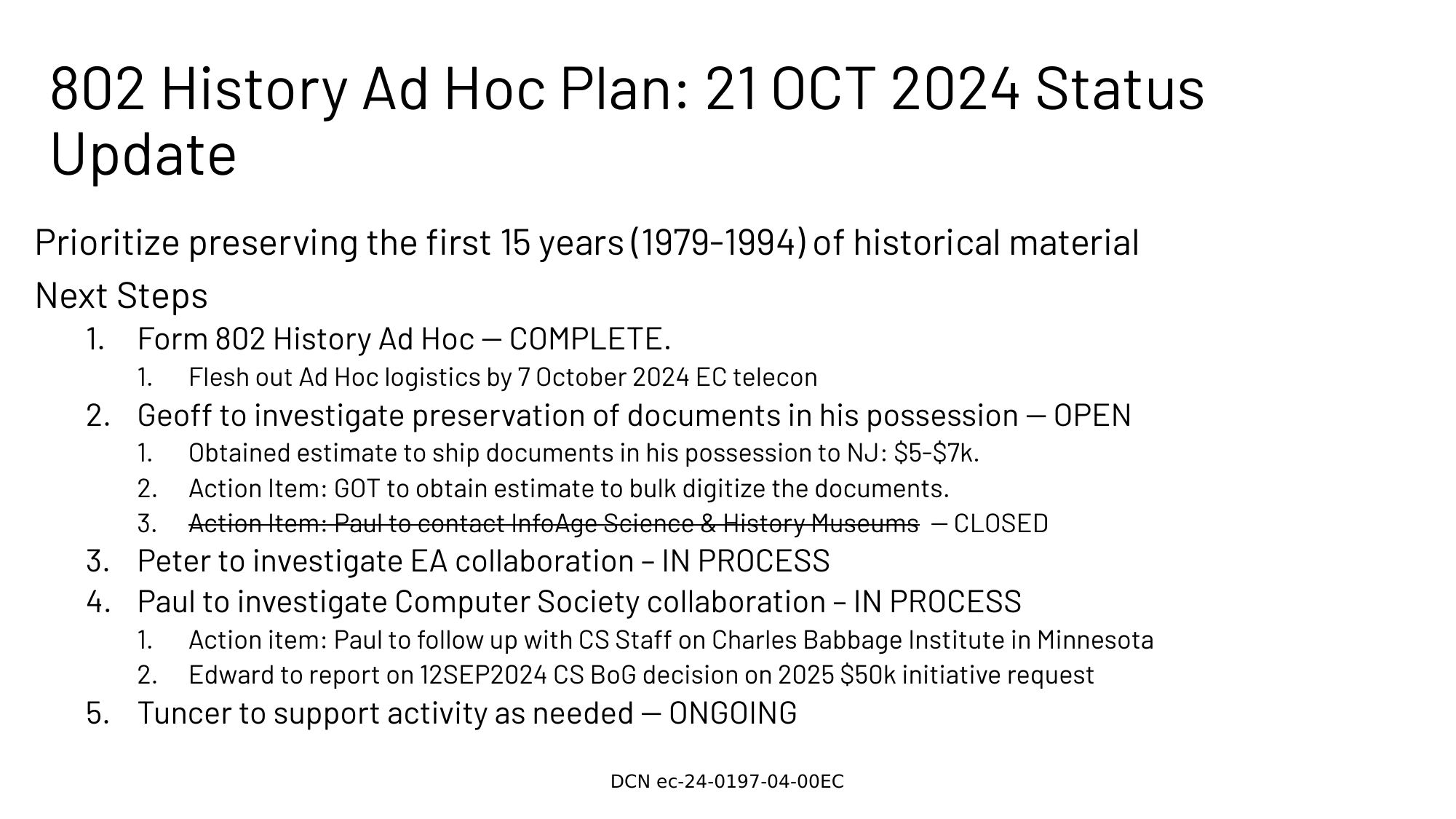

# 802 History Ad Hoc Plan: 21 OCT 2024 Status Update
Prioritize preserving the first 15 years (1979-1994) of historical material
Next Steps
Form 802 History Ad Hoc -- COMPLETE.
Flesh out Ad Hoc logistics by 7 October 2024 EC telecon
Geoff to investigate preservation of documents in his possession -- OPEN
Obtained estimate to ship documents in his possession to NJ: $5-$7k.
Action Item: GOT to obtain estimate to bulk digitize the documents.
Action Item: Paul to contact InfoAge Science & History Museums  -- CLOSED
Peter to investigate EA collaboration – IN PROCESS
Paul to investigate Computer Society collaboration – IN PROCESS
Action item: Paul to follow up with CS Staff on Charles Babbage Institute in Minnesota
Edward to report on 12SEP2024 CS BoG decision on 2025 $50k initiative request
Tuncer to support activity as needed -- ONGOING

DCN ec-24-0197-04-00EC